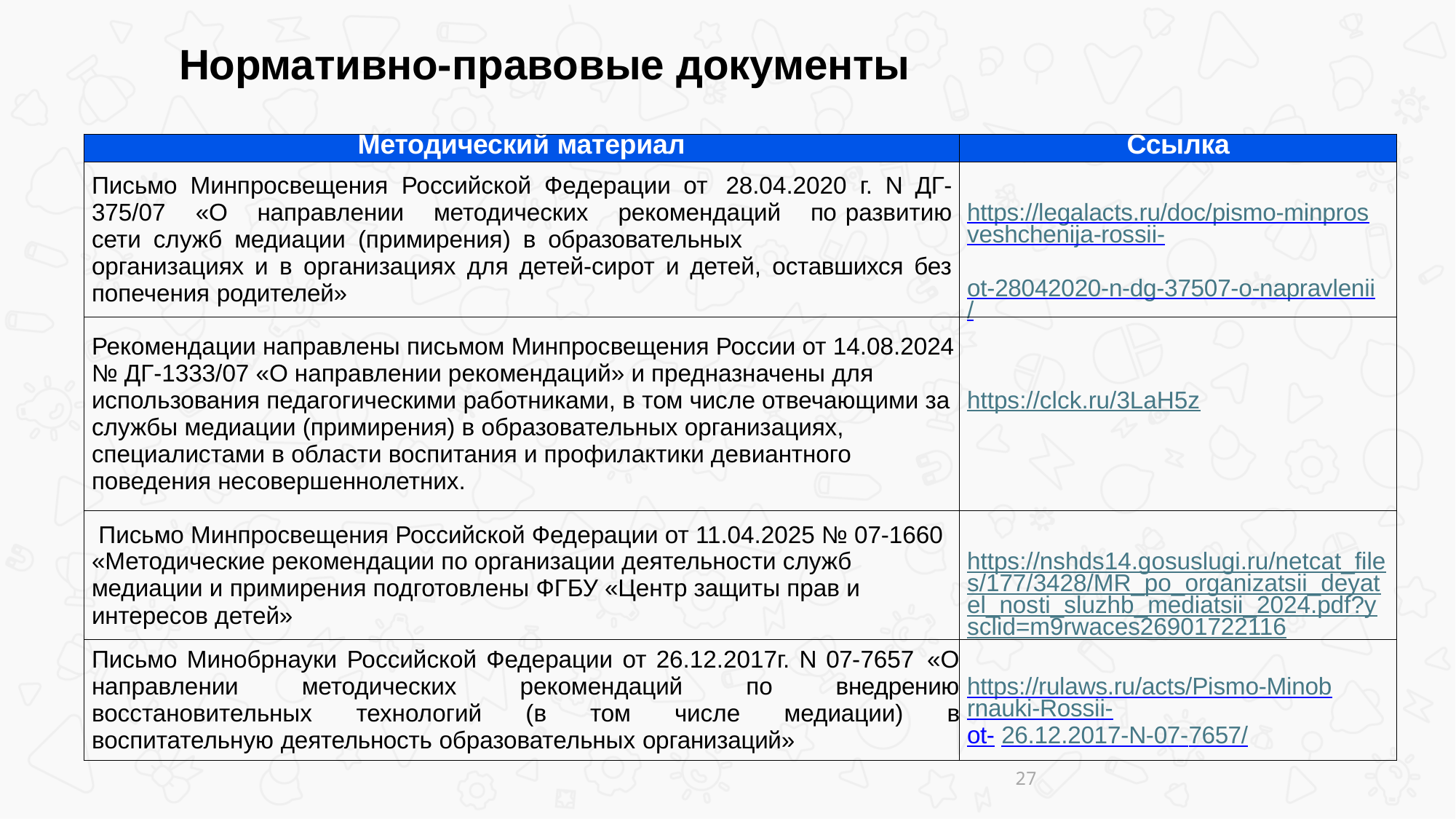

# Нормативно-правовые документы
| Методический материал | Ссылка |
| --- | --- |
| Письмо Минпросвещения Российской Федерации от 28.04.2020 г. N ДГ-375/07 «О направлении методических рекомендаций по развитию сети служб медиации (примирения) в образовательных организациях и в организациях для детей-сирот и детей, оставшихся без попечения родителей» | https://legalacts.ru/doc/pismo-minprosveshchenija-rossii- ot-28042020-n-dg-37507-o-napravlenii/ |
| Рекомендации направлены письмом Минпросвещения России от 14.08.2024 № ДГ-1333/07 «О направлении рекомендаций» и предназначены для использования педагогическими работниками, в том числе отвечающими за службы медиации (примирения) в образовательных организациях, специалистами в области воспитания и профилактики девиантного поведения несовершеннолетних. | https://clck.ru/3LaH5z |
| Письмо Минпросвещения Российской Федерации от 11.04.2025 № 07-1660 «Методические рекомендации по организации деятельности служб медиации и примирения подготовлены ФГБУ «Центр защиты прав и интересов детей» | https://nshds14.gosuslugi.ru/netcat\_files/177/3428/MR\_po\_organizatsii\_deyatel\_nosti\_sluzhb\_mediatsii\_2024.pdf?ysclid=m9rwaces26901722116 |
| Письмо Минобрнауки Российской Федерации от 26.12.2017г. N 07-7657 «О направлении методических рекомендаций по внедрению восстановительных технологий (в том числе медиации) в воспитательную деятельность образовательных организаций» | https://rulaws.ru/acts/Pismo-Minobrnauki-Rossii-ot- 26.12.2017-N-07-7657/ |
27